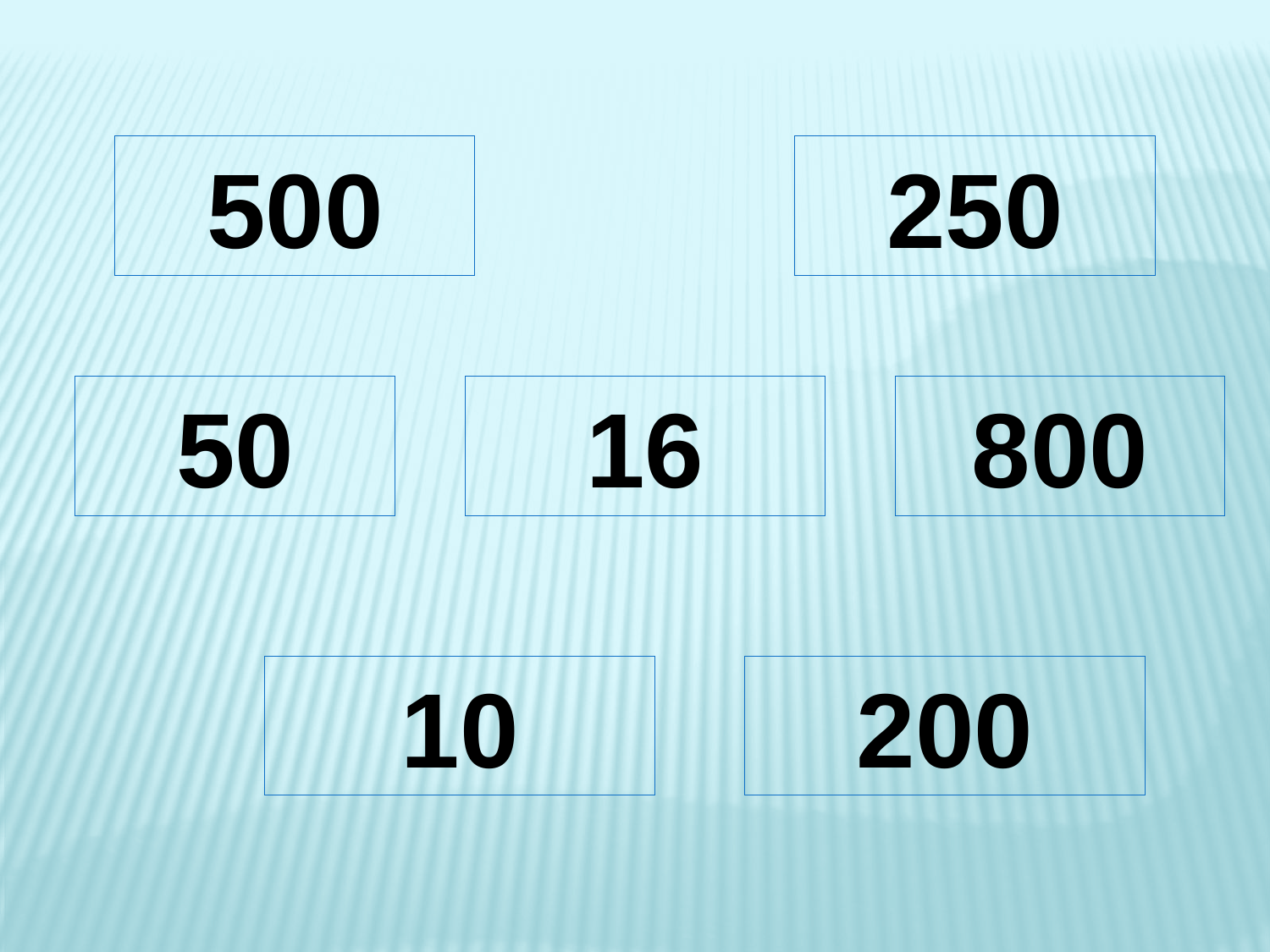

500
250
50
16
800
10
200